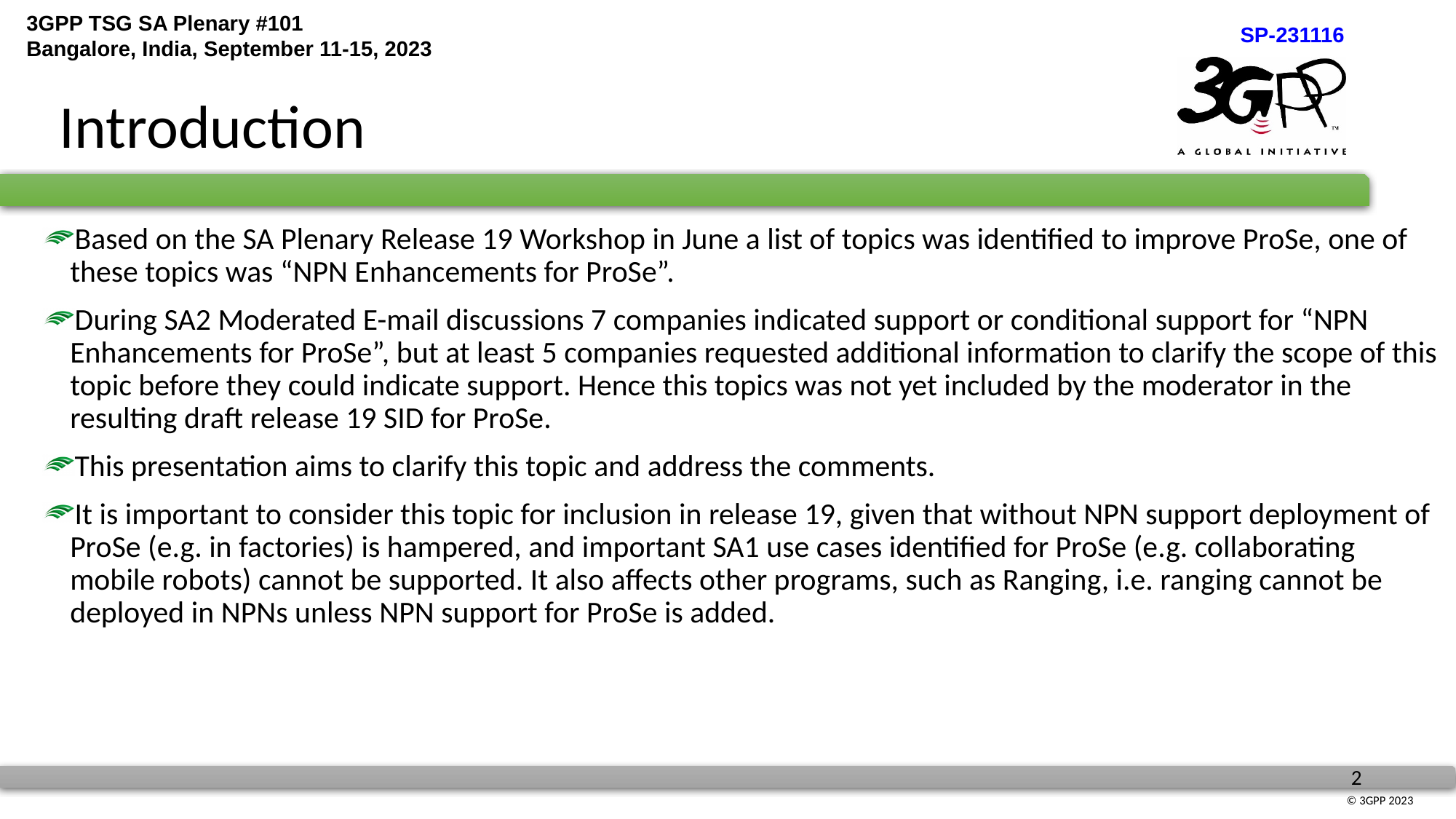

# Introduction
Based on the SA Plenary Release 19 Workshop in June a list of topics was identified to improve ProSe, one of these topics was “NPN Enhancements for ProSe”.
During SA2 Moderated E-mail discussions 7 companies indicated support or conditional support for “NPN Enhancements for ProSe”, but at least 5 companies requested additional information to clarify the scope of this topic before they could indicate support. Hence this topics was not yet included by the moderator in the resulting draft release 19 SID for ProSe.
This presentation aims to clarify this topic and address the comments.
It is important to consider this topic for inclusion in release 19, given that without NPN support deployment of ProSe (e.g. in factories) is hampered, and important SA1 use cases identified for ProSe (e.g. collaborating mobile robots) cannot be supported. It also affects other programs, such as Ranging, i.e. ranging cannot be deployed in NPNs unless NPN support for ProSe is added.